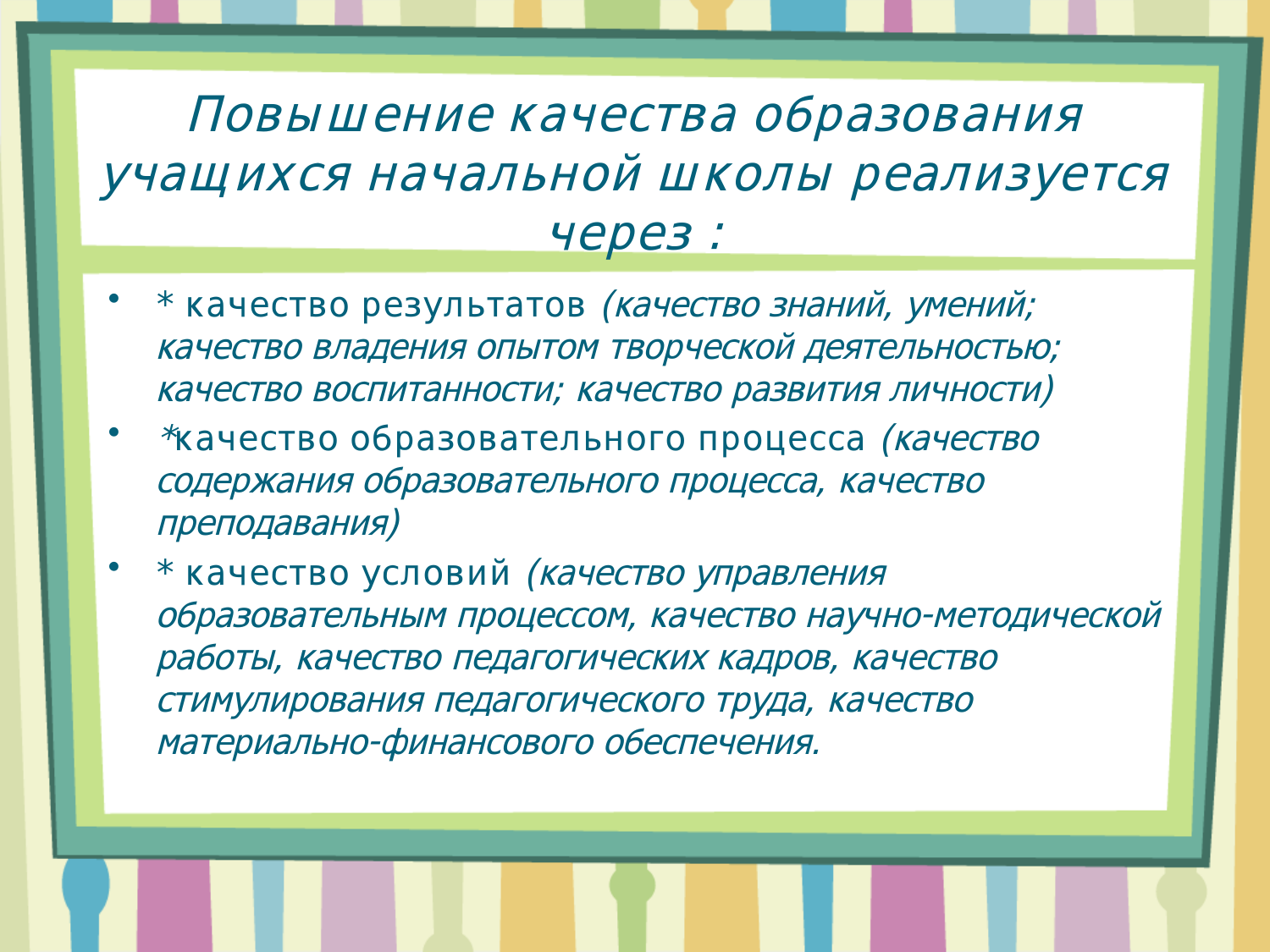

# Повышение качества образования учащихся начальной школы реализуется через :
* качество результатов (качество знаний, умений; качество владения опытом творческой деятельностью; качество воспитанности; качество развития личности)
*качество образовательного процесса (качество содержания образовательного процесса, качество преподавания)
* качество условий (качество управления образовательным процессом, качество научно-методической работы, качество педагогических кадров, качество стимулирования педагогического труда, качество материально-финансового обеспечения.